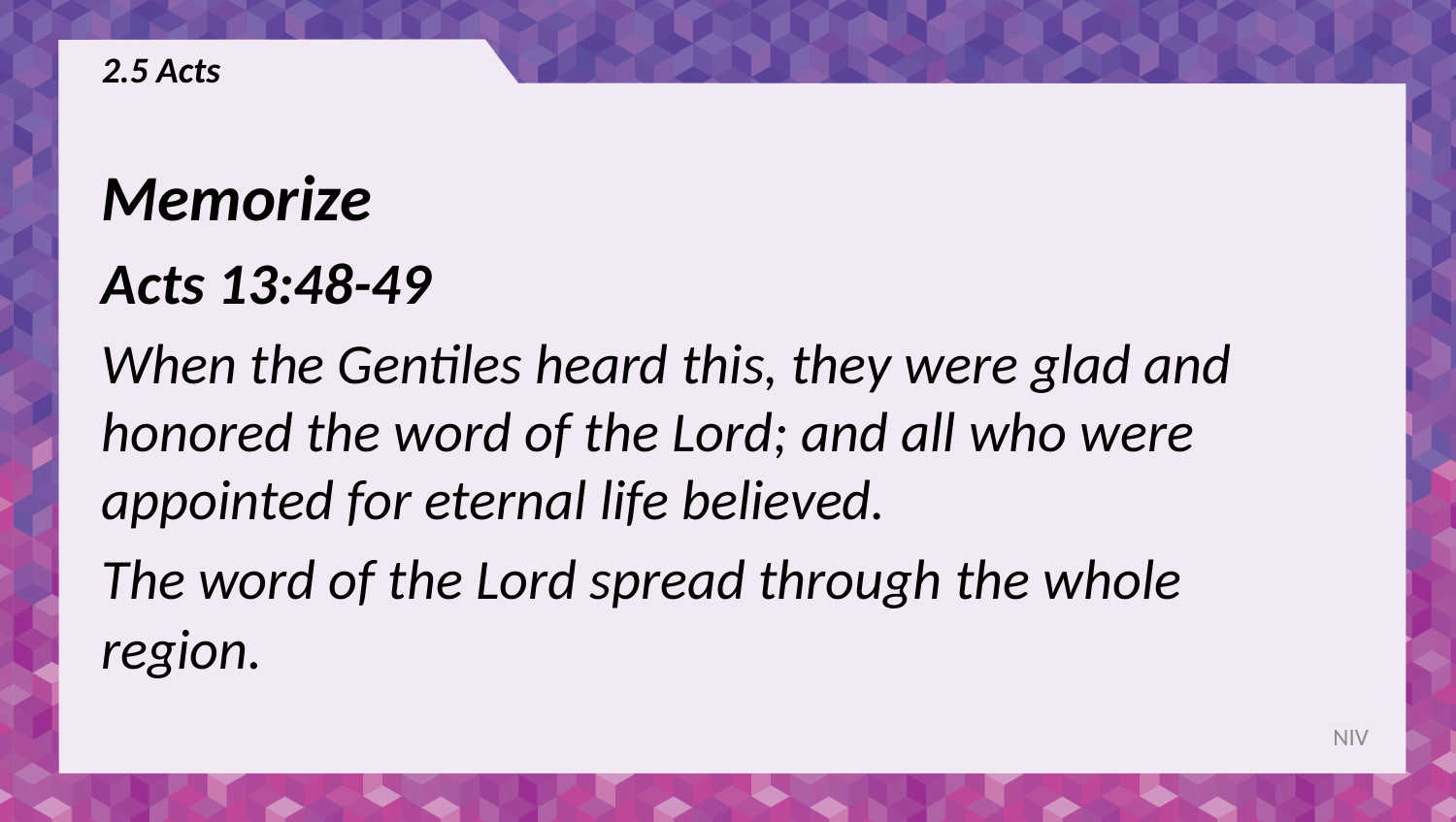

# 2.5 Acts
Memorize
Acts 13:48-49
When the Gentiles heard this, they were glad and honored the word of the Lord; and all who were appointed for eternal life believed.
The word of the Lord spread through the whole region.
NIV